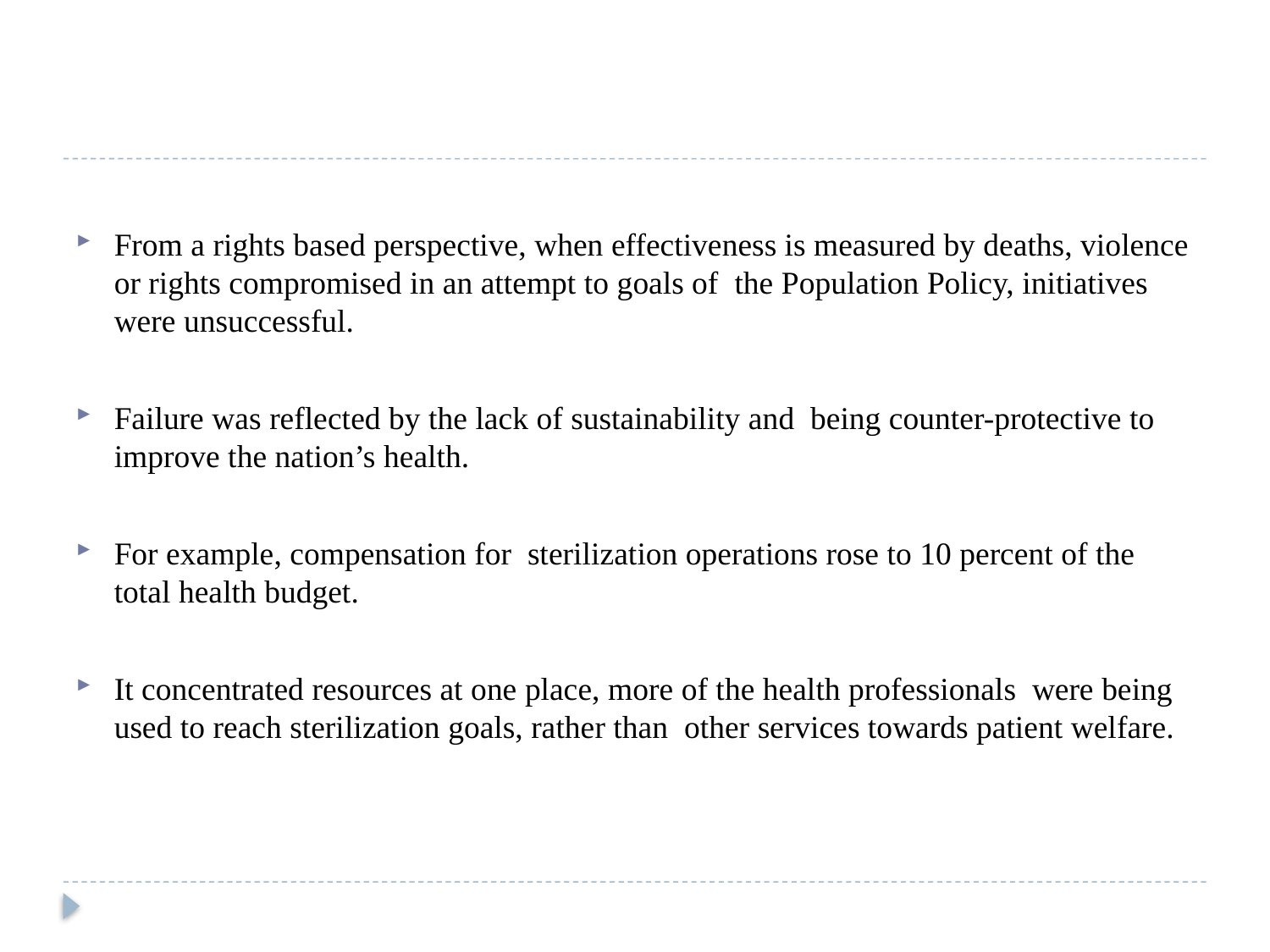

From a rights based perspective, when effectiveness is measured by deaths, violence or rights compromised in an attempt to goals of  the Population Policy, initiatives were unsuccessful.

Failure was reflected by the lack of sustainability and  being counter-protective to improve the nation’s health.

For example, compensation for  sterilization operations rose to 10 percent of the total health budget.

It concentrated resources at one place, more of the health professionals  were being used to reach sterilization goals, rather than  other services towards patient welfare.